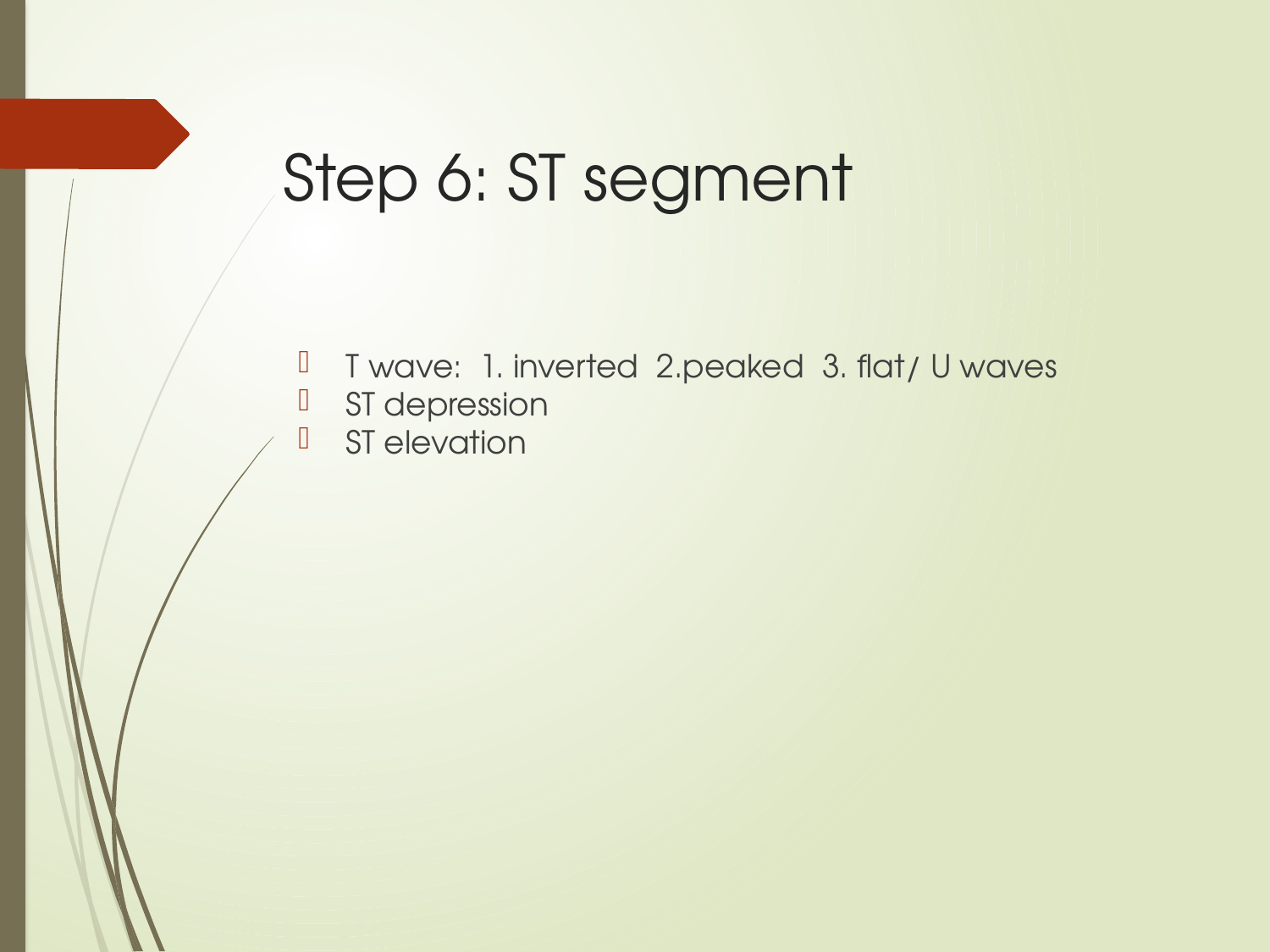

# Step 6: ST segment

T wave:  1. inverted  2.peaked  3. flat/ U waves
ST depression
ST elevation